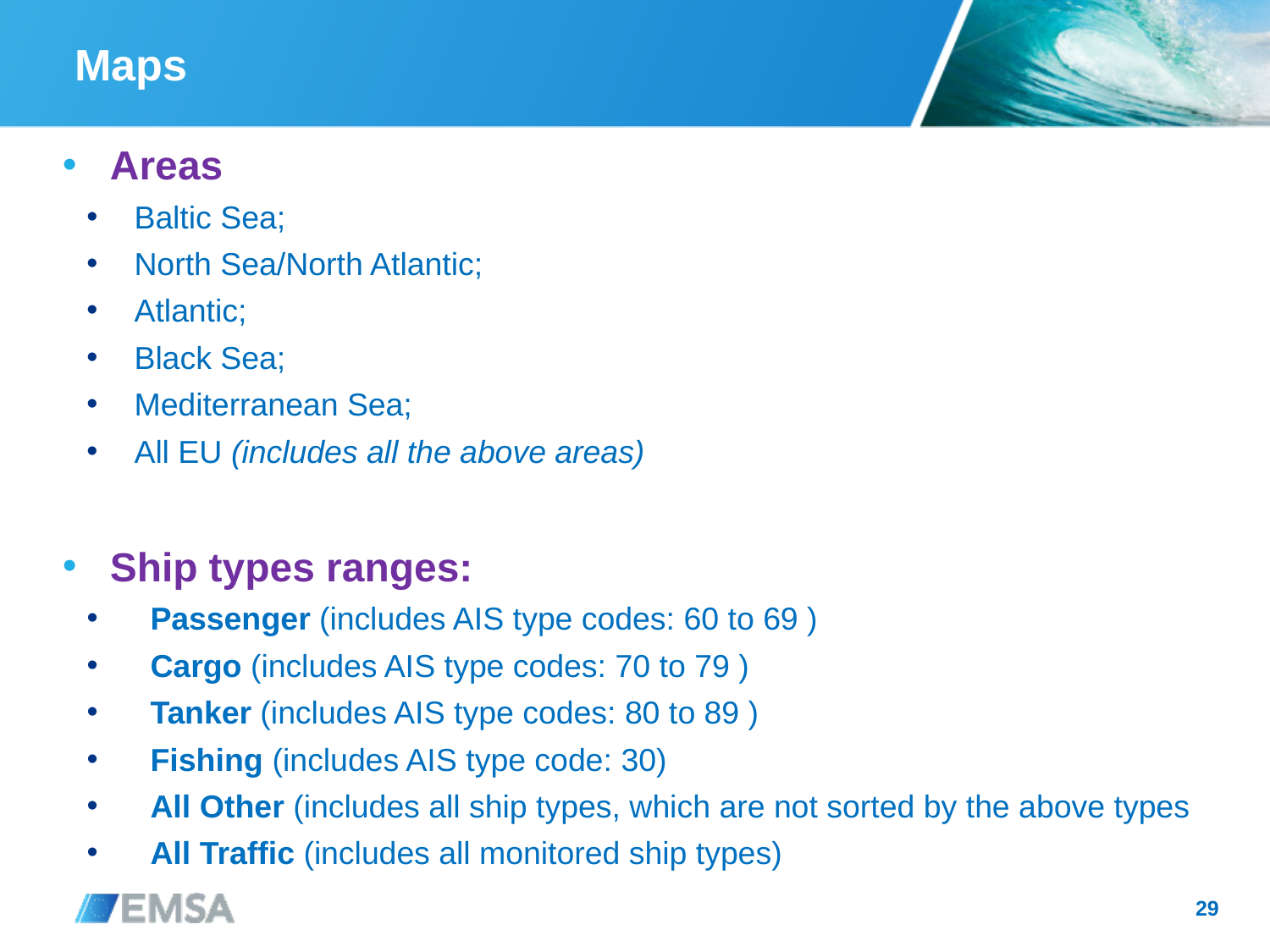

# Maps
Areas
Baltic Sea;
North Sea/North Atlantic;
Atlantic;
Black Sea;
Mediterranean Sea;
All EU (includes all the above areas)

Ship types ranges:
Passenger (includes AIS type codes: 60 to 69 )
Cargo (includes AIS type codes: 70 to 79 )
Tanker (includes AIS type codes: 80 to 89 )
Fishing (includes AIS type code: 30)
All Other (includes all ship types, which are not sorted by the above types
All Traffic (includes all monitored ship types)

29